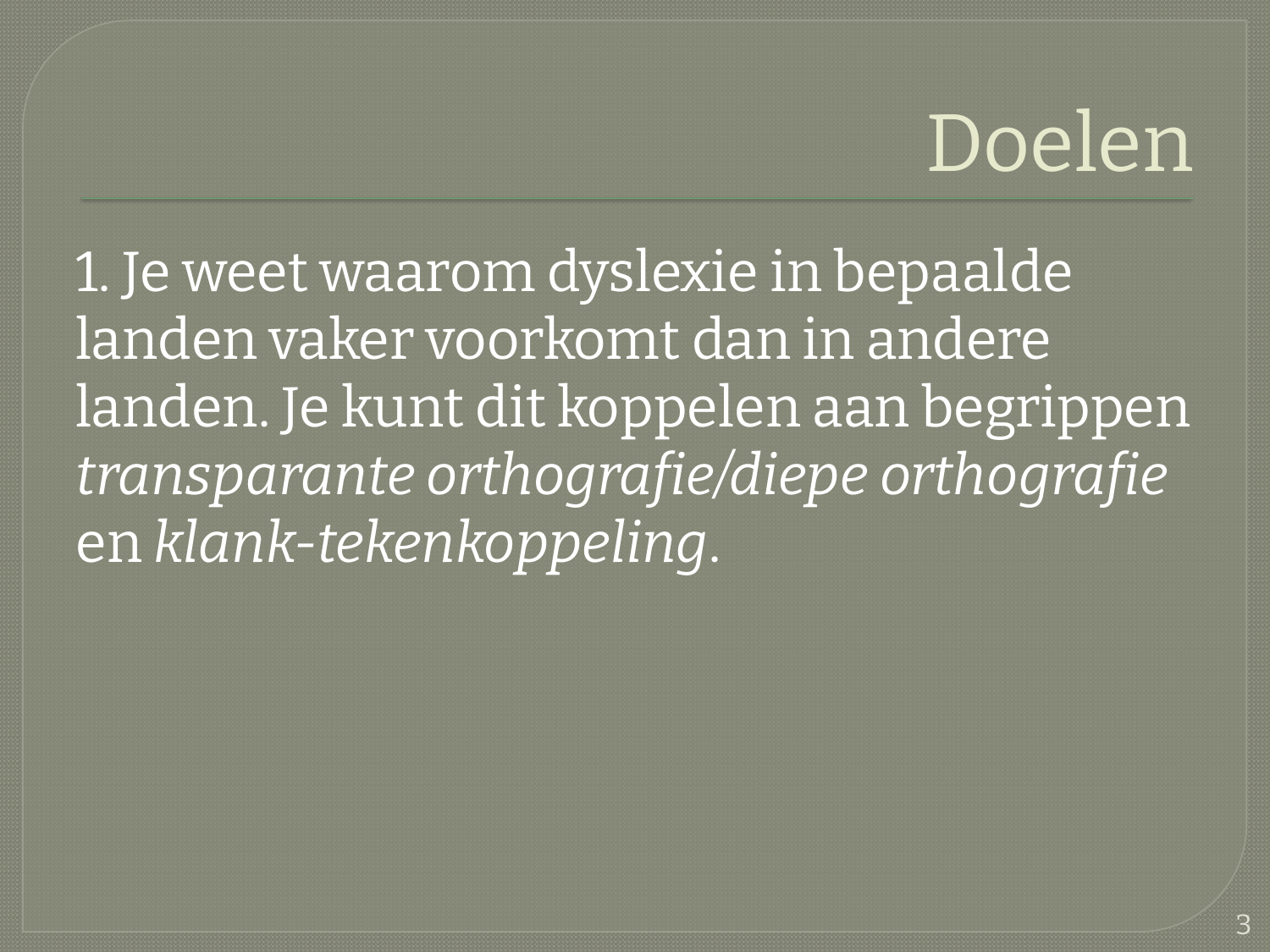

# Doelen
1. Je weet waarom dyslexie in bepaalde landen vaker voorkomt dan in andere landen. Je kunt dit koppelen aan begrippen transparante orthografie/diepe orthografie en klank-tekenkoppeling.
3